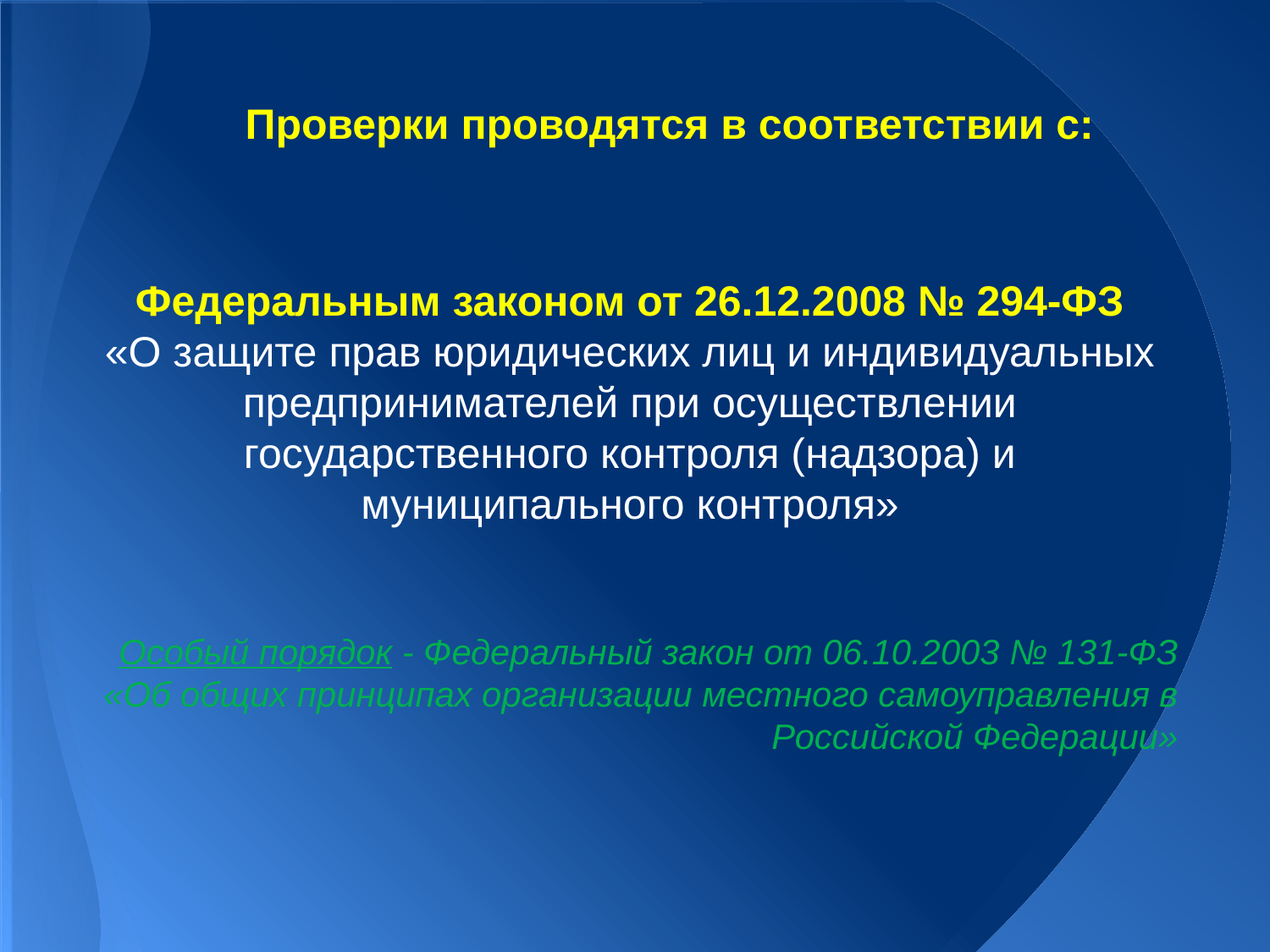

Проверки проводятся в соответствии с:
Федеральным законом от 26.12.2008 № 294-ФЗ
«О защите прав юридических лиц и индивидуальных предпринимателей при осуществлении государственного контроля (надзора) и муниципального контроля»

Особый порядок - Федеральный закон от 06.10.2003 № 131-ФЗ
«Об общих принципах организации местного самоуправления в Российской Федерации»